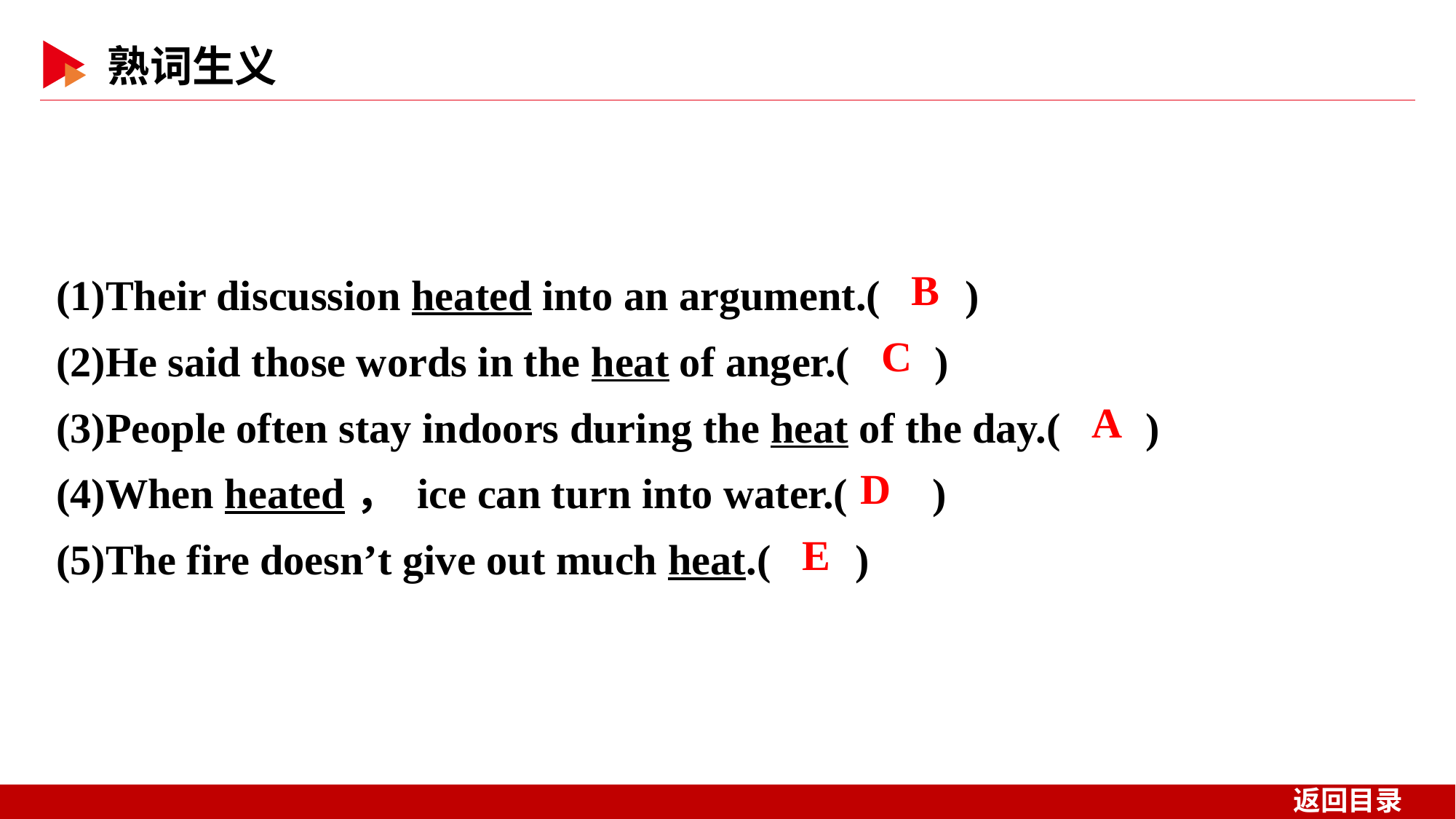

(1)Their discussion heated into an argument.(        )
(2)He said those words in the heat of anger.(        )
(3)People often stay indoors during the heat of the day.(        )
(4)When heated， ice can turn into water.(        )
(5)The fire doesn’t give out much heat.(        )
   B
   C
   A
   D
   E